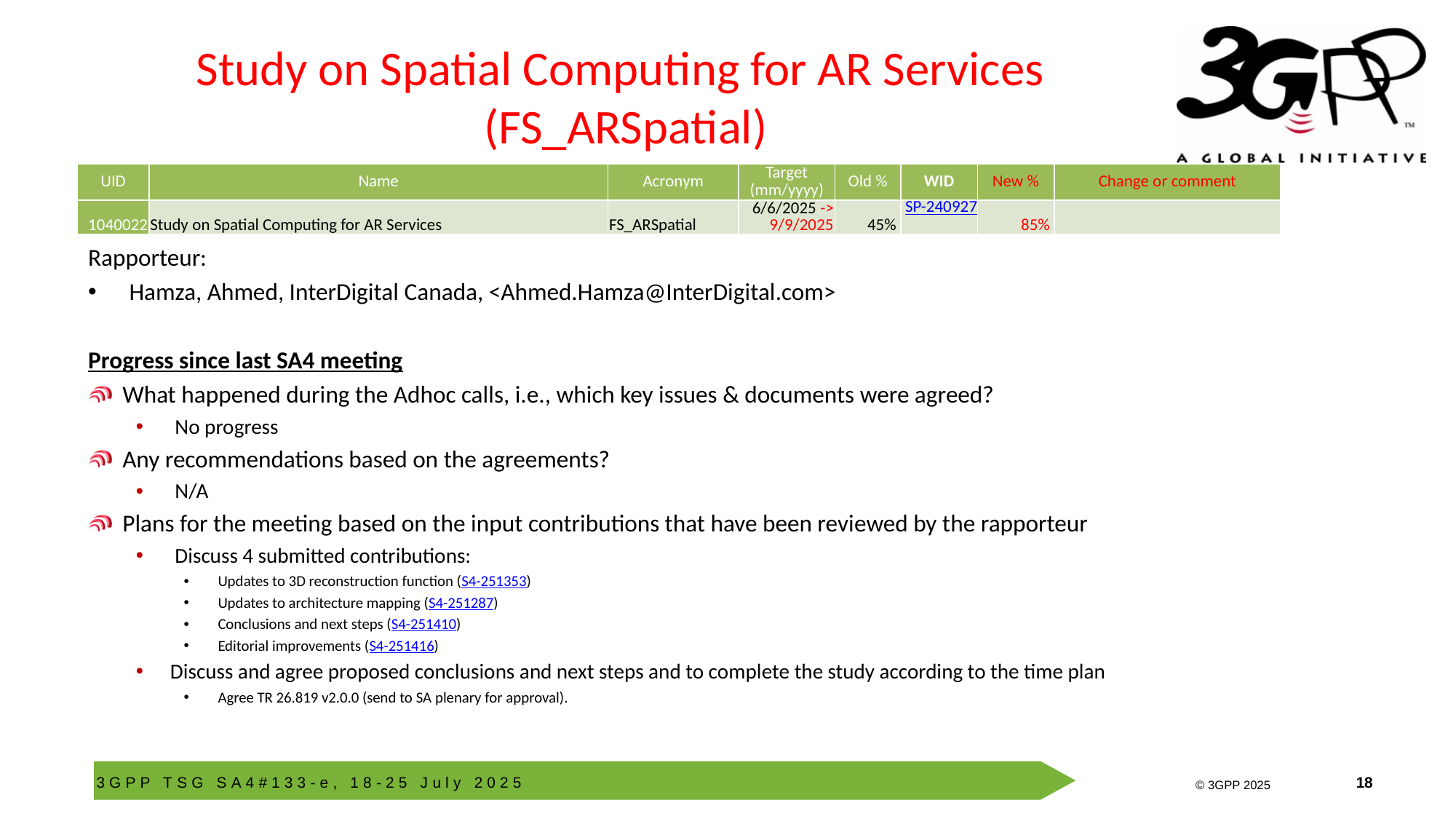

# Study on Spatial Computing for AR Services (FS_ARSpatial)
| UID | Name | Acronym | Target (mm/yyyy) | Old % | WID | New % | Change or comment |
| --- | --- | --- | --- | --- | --- | --- | --- |
| 1040022 | Study on Spatial Computing for AR Services | FS\_ARSpatial | 6/6/2025 -> 9/9/2025 | 45% | SP-240927 | 85% |  |
Rapporteur:
Hamza, Ahmed, InterDigital Canada, <Ahmed.Hamza@InterDigital.com>

Progress since last SA4 meeting
What happened during the Adhoc calls, i.e., which key issues & documents were agreed?
 No progress
Any recommendations based on the agreements?
 N/A
Plans for the meeting based on the input contributions that have been reviewed by the rapporteur
 Discuss 4 submitted contributions:
Updates to 3D reconstruction function (S4-251353)
Updates to architecture mapping (S4-251287)
Conclusions and next steps (S4-251410)
Editorial improvements (S4-251416)
Discuss and agree proposed conclusions and next steps and to complete the study according to the time plan
Agree TR 26.819 v2.0.0 (send to SA plenary for approval).